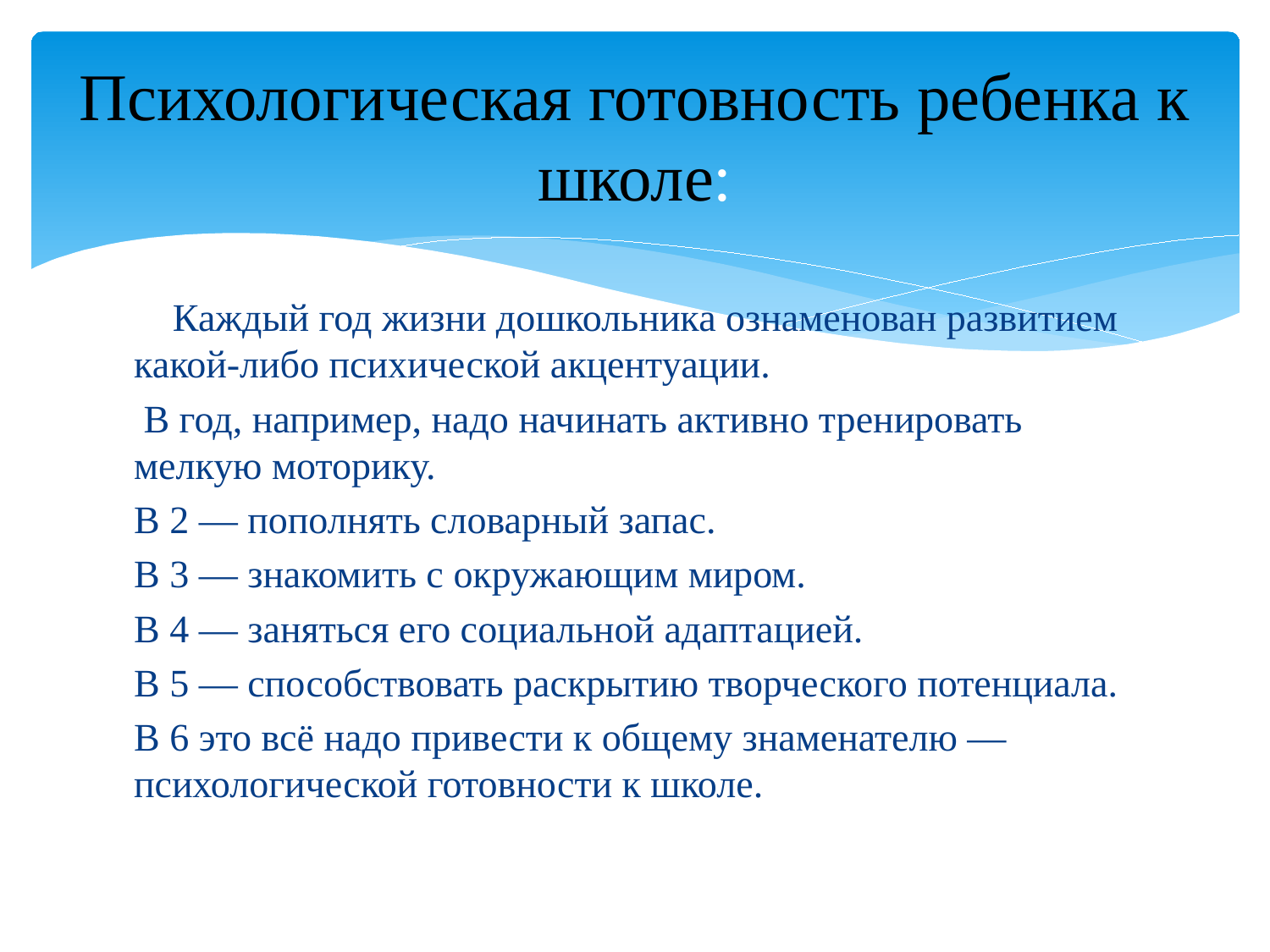

# Психологическая готовность ребенка к школе:
    Каждый год жизни дошкольника ознаменован развитием какой-либо психической акцентуации.
 В год, например, надо начинать активно тренировать мелкую моторику.
В 2 — пополнять словарный запас.
В 3 — знакомить с окружающим миром.
В 4 — заняться его социальной адаптацией.
В 5 — способствовать раскрытию творческого потенциала.
В 6 это всё надо привести к общему знаменателю — психологической готовности к школе.